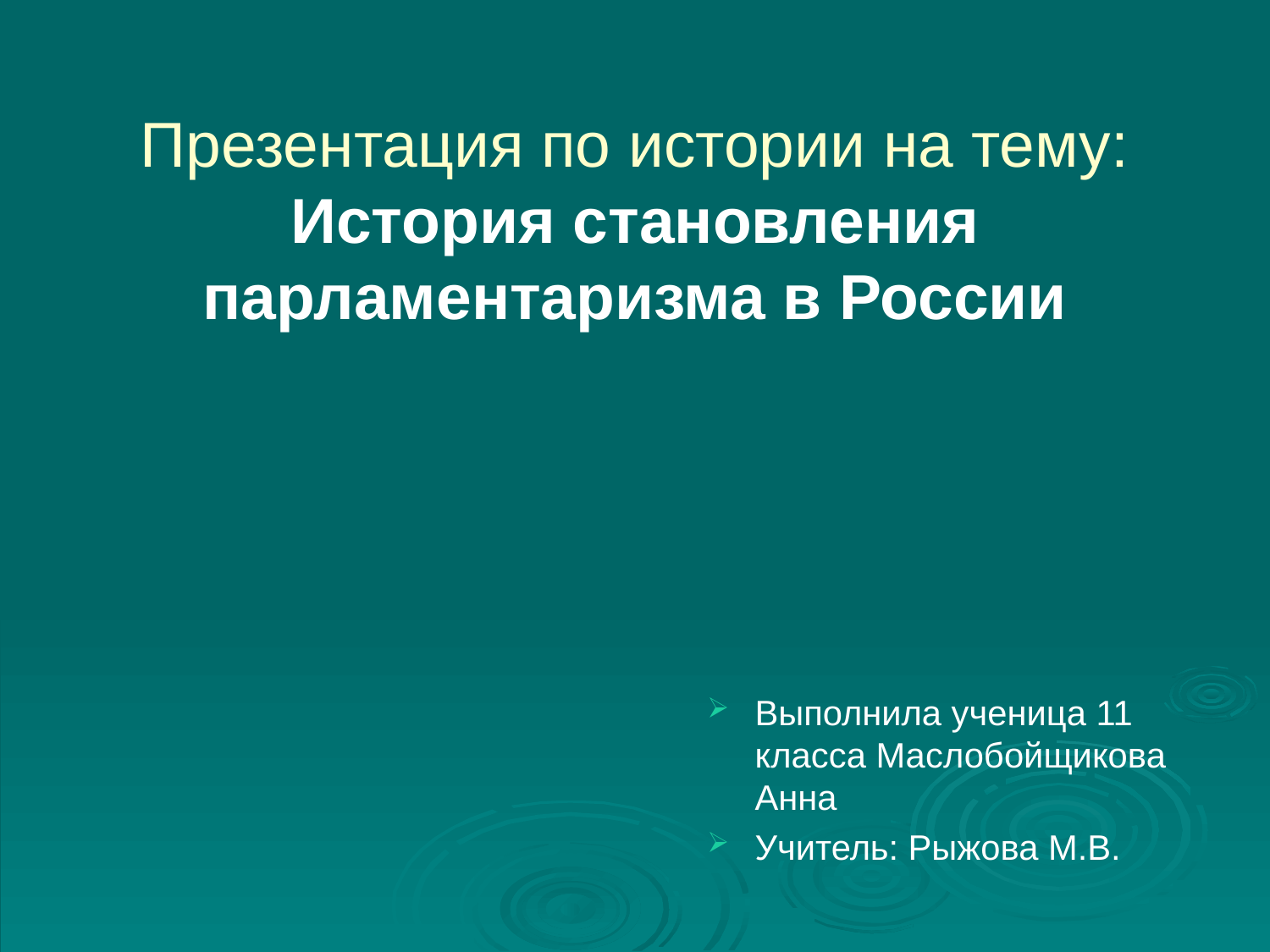

# Презентация по истории на тему: История становления парламентаризма в России
Выполнила ученица 11 класса Маслобойщикова Анна
Учитель: Рыжова М.В.